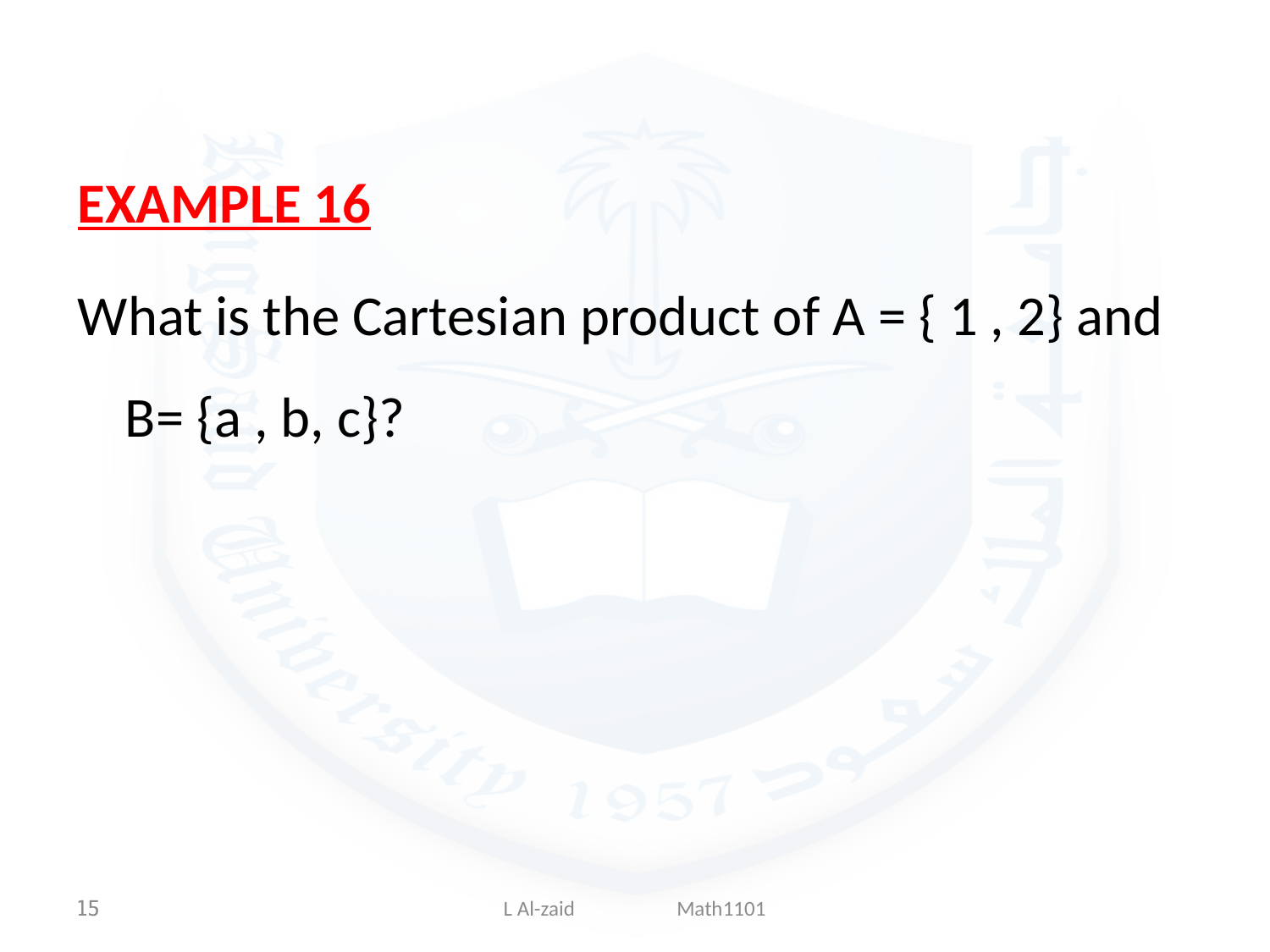

EXAMPLE 16
What is the Cartesian product of A = { 1 , 2} and B= {a , b, c}?
15
L Al-zaid                     Math1101